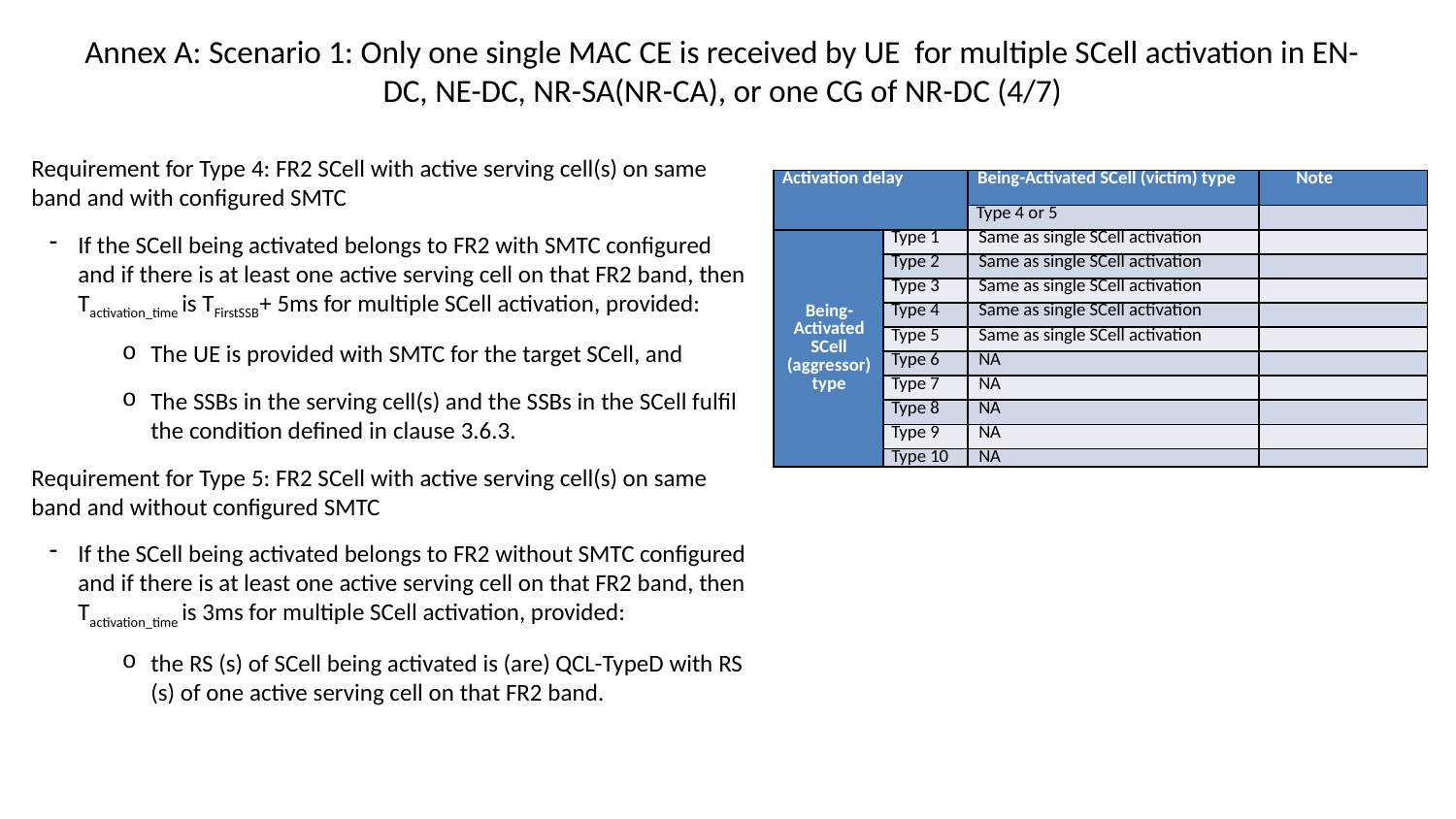

# Annex A: Scenario 1: Only one single MAC CE is received by UE  for multiple SCell activation in EN-DC, NE-DC, NR-SA(NR-CA), or one CG of NR-DC (4/7)
Requirement for Type 4: FR2 SCell with active serving cell(s) on same band and with configured SMTC
If the SCell being activated belongs to FR2 with SMTC configured and if there is at least one active serving cell on that FR2 band, then Tactivation_time is TFirstSSB+ 5ms for multiple SCell activation, provided:
The UE is provided with SMTC for the target SCell, and
The SSBs in the serving cell(s) and the SSBs in the SCell fulfil the condition defined in clause 3.6.3.
Requirement for Type 5: FR2 SCell with active serving cell(s) on same band and without configured SMTC
If the SCell being activated belongs to FR2 without SMTC configured and if there is at least one active serving cell on that FR2 band, then Tactivation_time is 3ms for multiple SCell activation, provided:
the RS (s) of SCell being activated is (are) QCL-TypeD with RS (s) of one active serving cell on that FR2 band.

| Activation delay |  | Being-Activated SCell (victim) type | Note |
| --- | --- | --- | --- |
|  |  | Type 4 or 5 |  |
| Being-Activated SCell (aggressor) type | Type 1 | Same as single SCell activation |  |
|  | Type 2 | Same as single SCell activation |  |
|  | Type 3 | Same as single SCell activation |  |
|  | Type 4 | Same as single SCell activation |  |
|  | Type 5 | Same as single SCell activation |  |
|  | Type 6 | NA |  |
|  | Type 7 | NA |  |
|  | Type 8 | NA |  |
|  | Type 9 | NA |  |
|  | Type 10 | NA |  |